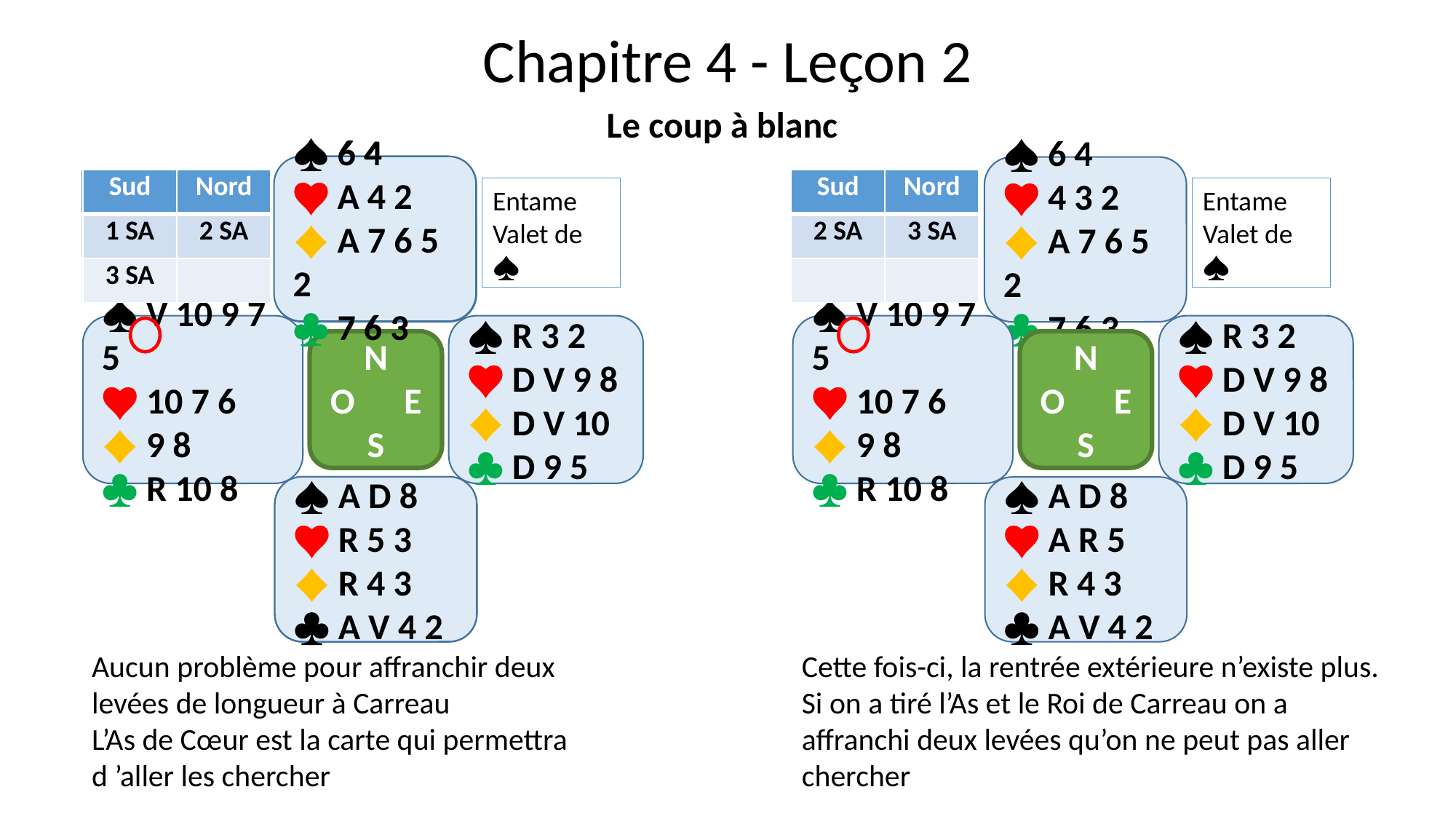

# Chapitre 4 - Leçon 2
Le coup à blanc

♠ 6 4
♥ A 4 2
♦ A 7 6 5 2
♣ 7 6 3

♠ 6 4
♥ A 4 2
♦ A 7 6 5 2
♣ 7 6 3
♠ 6 4
♥ 4 3 2
♦ A 7 6 5 2
♣ 7 6 3
| Sud | Nord |
| --- | --- |
| 1 SA | ? |
|  |  |
| Sud | Nord |
| --- | --- |
| 1 SA | 2 SA |
| ? |  |
| Sud | Nord |
| --- | --- |
| 1 SA | 2 SA |
| 3 SA |  |
| Sud | Nord |
| --- | --- |
| 2 SA | ? |
|  |  |
| Sud | Nord |
| --- | --- |
| 2 SA | 3 SA |
|  |  |
| Sud |  |
| --- | --- |
| ? |  |
|  |  |
| Sud | Nord |
| --- | --- |
| ? |  |
|  |  |
Entame
Valet de ♠
Entame
Valet de ♠
♠ V 10 9 7 5
♥ 10 7 6
♦ 9 8
♣ R 10 8
♠ V 10 9 7 5
♥ 10 7 6
♦ 9 8
♣ R 10 8
♠ R 3 2
♥ D V 9 8
♦ D V 10
♣ D 9 5
♠ R 3 2
♥ D V 9 8
♦ D V 10
♣ D 9 5

N
O      E
S
N
O      E
S
♠ A D 8
♥ R 5 3
♦ R 4 3
♣ A V 4 2

♠ A D 8
♥ R 5 3
♦ R 4 3
♣ A V 4 2
♠ A D 8
♥ A R 5
♦ R 4 3
♣ A V 4 2
Aucun problème pour affranchir deux levées de longueur à Carreau
L’As de Cœur est la carte qui permettra d ’aller les chercher
Cette fois-ci, la rentrée extérieure n’existe plus.
Si on a tiré l’As et le Roi de Carreau on a affranchi deux levées qu’on ne peut pas aller chercher